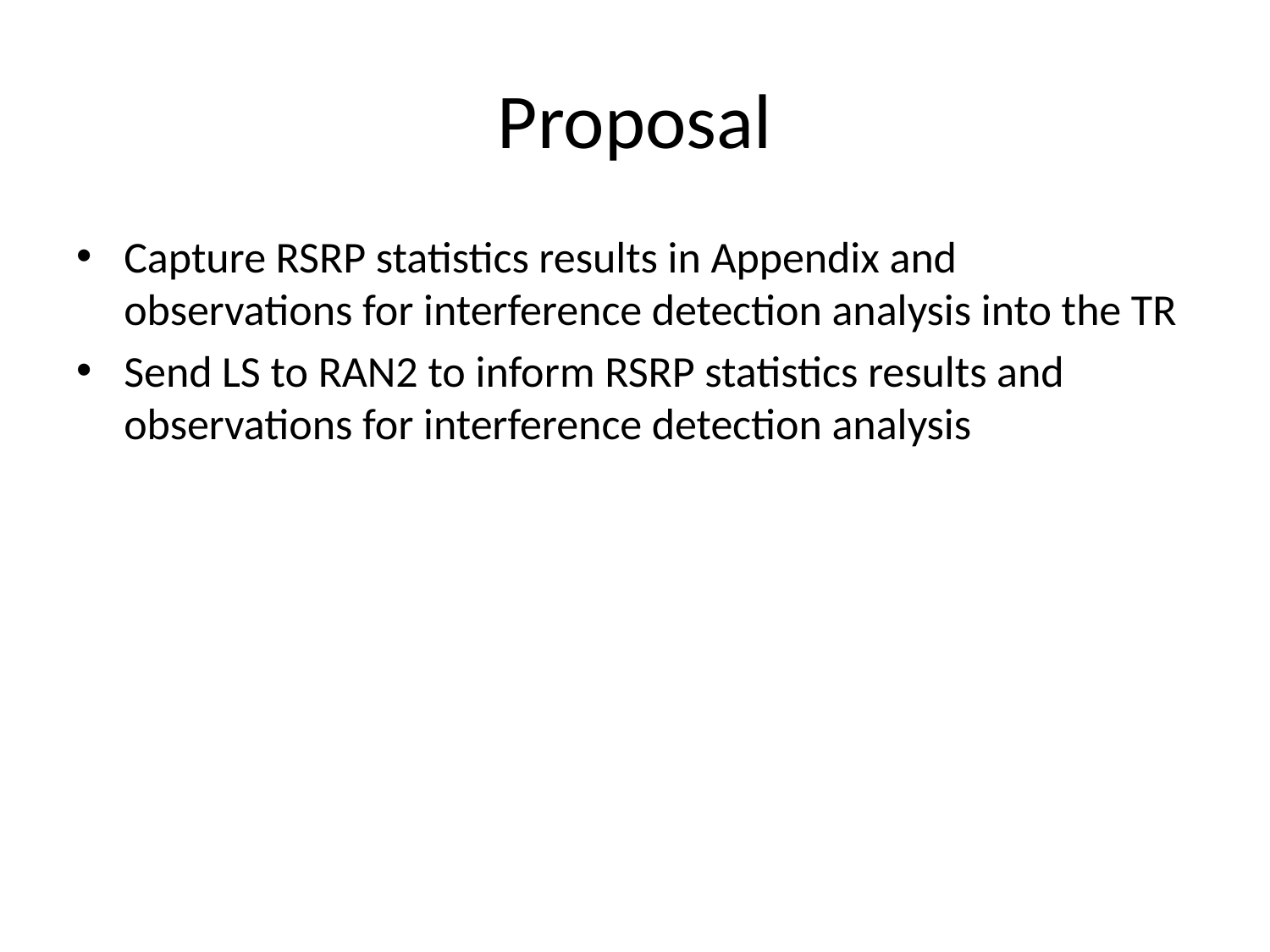

# Proposal
Capture RSRP statistics results in Appendix and observations for interference detection analysis into the TR
Send LS to RAN2 to inform RSRP statistics results and observations for interference detection analysis